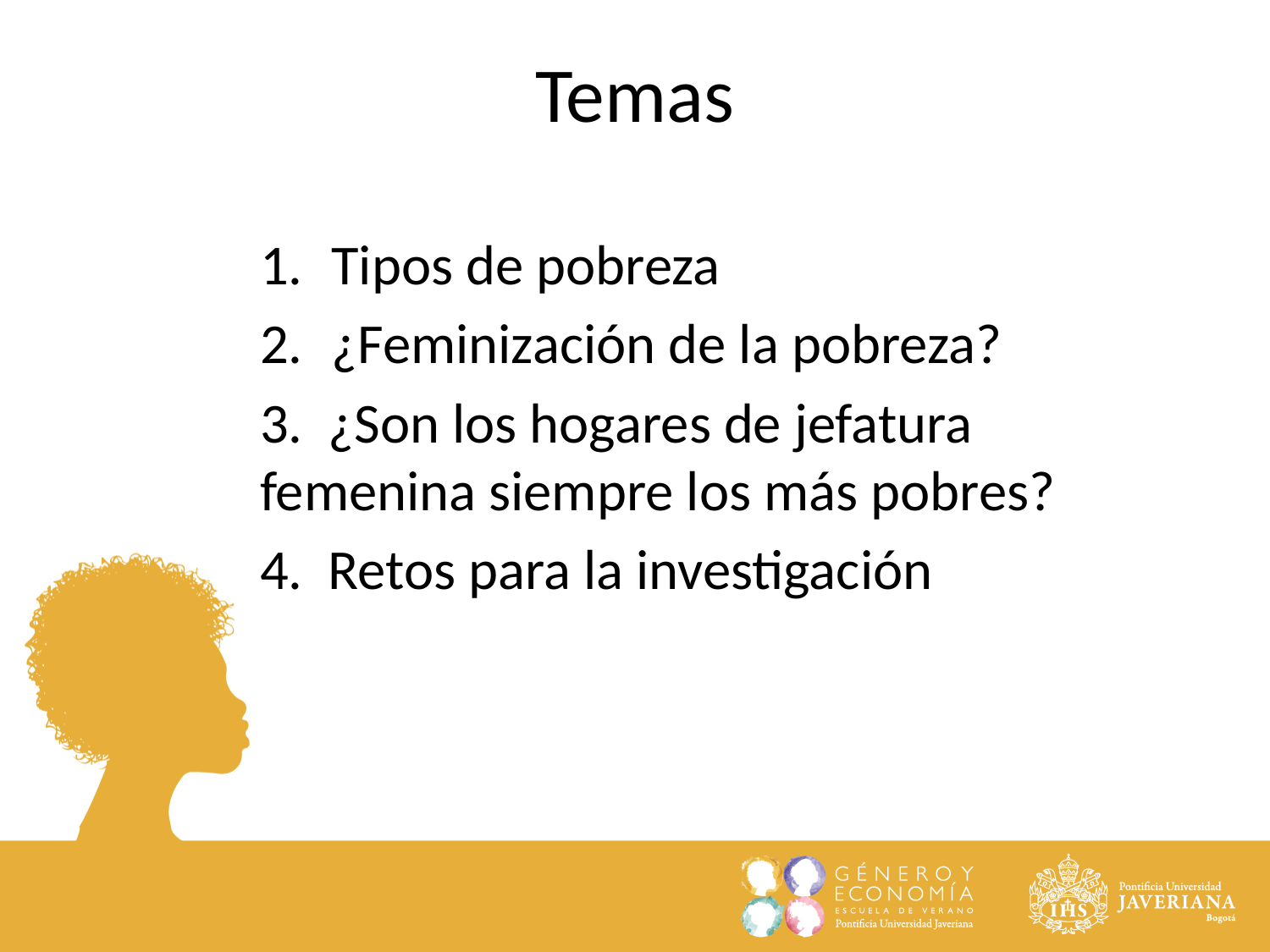

Temas
Tipos de pobreza
¿Feminización de la pobreza?
3.  ¿Son los hogares de jefatura femenina siempre los más pobres?
4.  Retos para la investigación